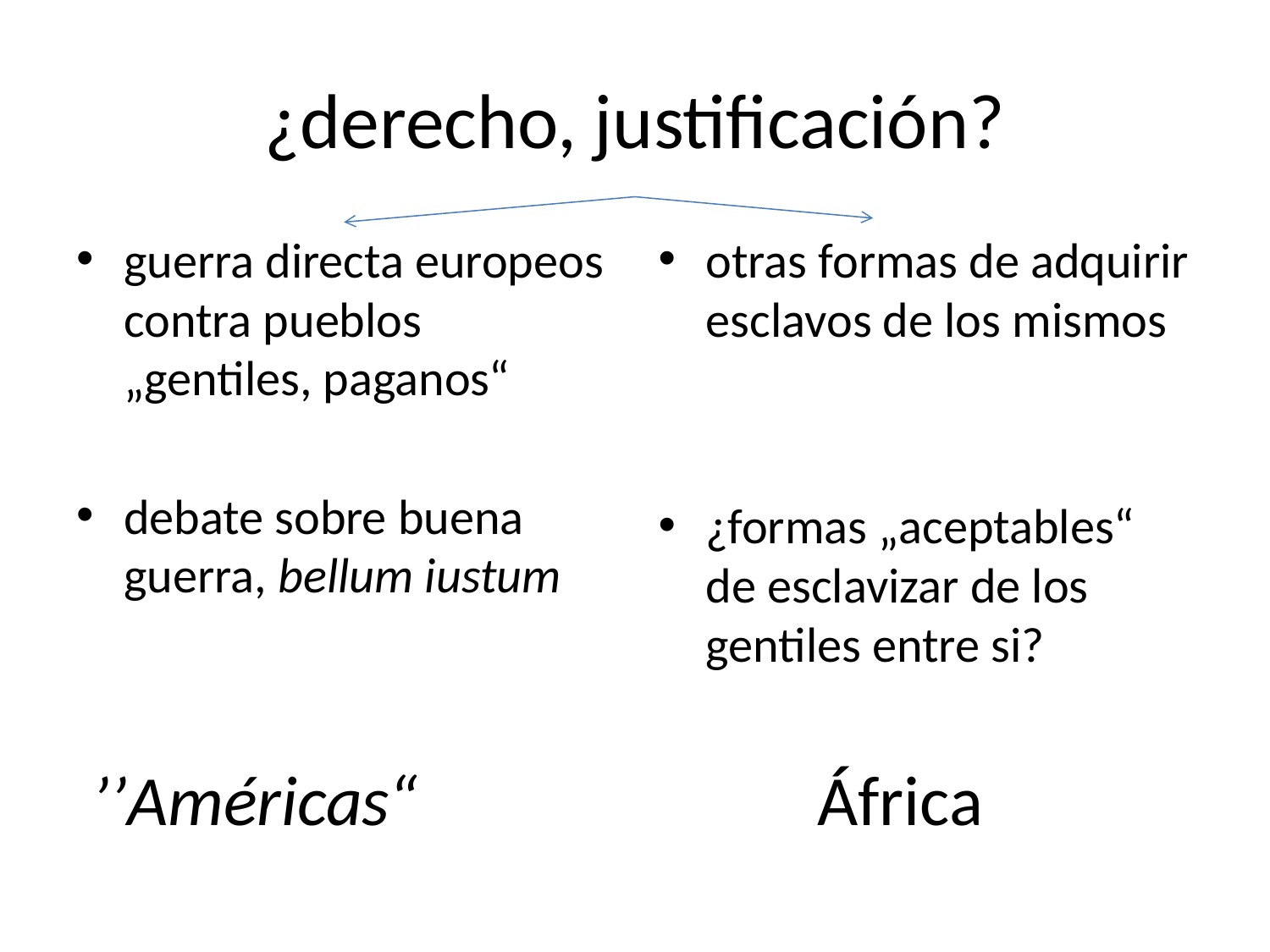

# ¿derecho, justificación?
guerra directa europeos contra pueblos „gentiles, paganos“

debate sobre buena guerra, bellum iustum

 ’’Américas“
otras formas de adquirir esclavos de los mismos

¿formas „aceptables“ de esclavizar de los gentiles entre si?

	       África